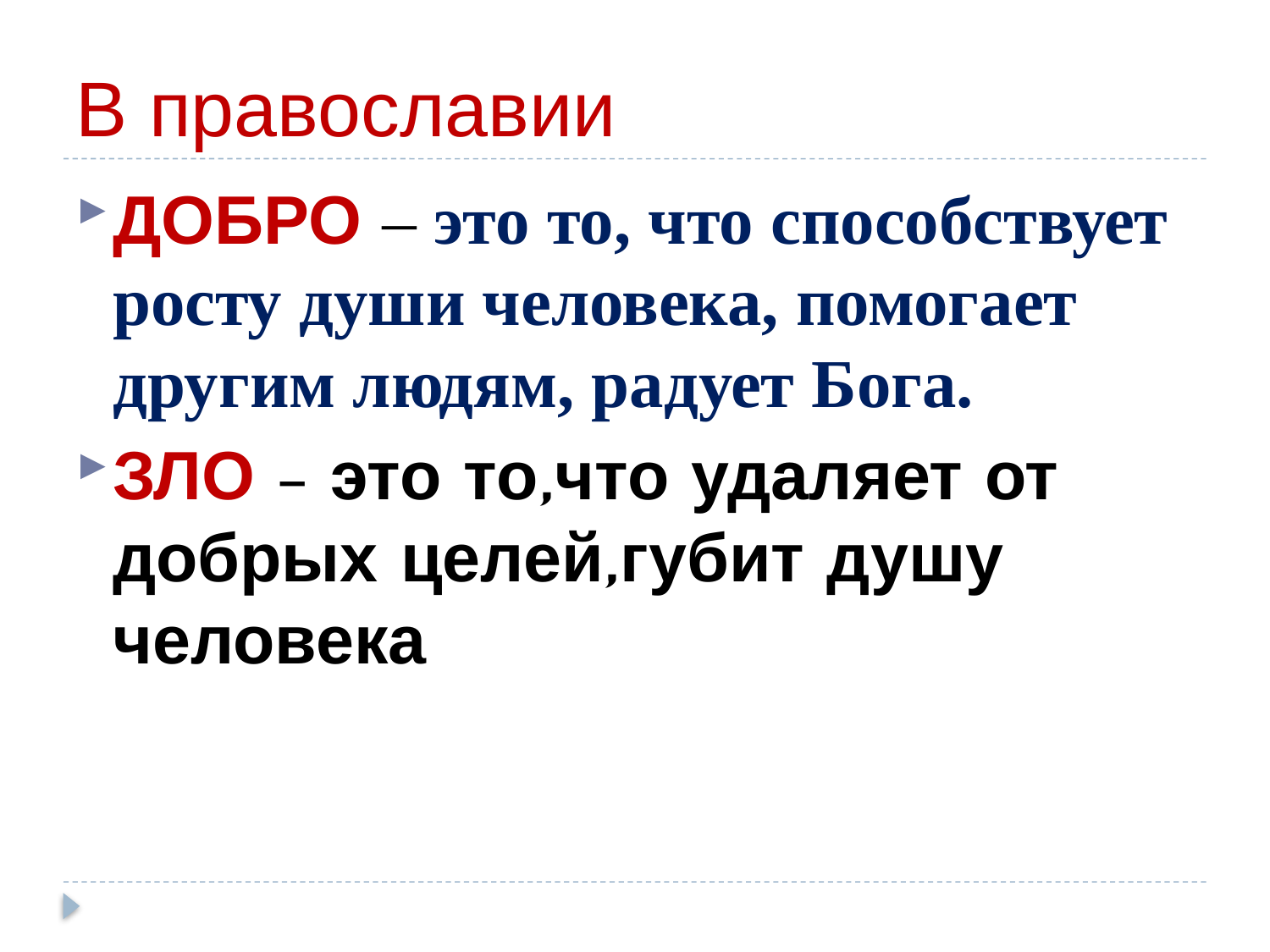

# В православии
ДОБРО – это то, что способствует росту души человека, помогает другим людям, радует Бога.
ЗЛО – это то,что удаляет от добрых целей,губит душу человекаэ12то то, что удаляет от добрых целей,   губит душу человека.